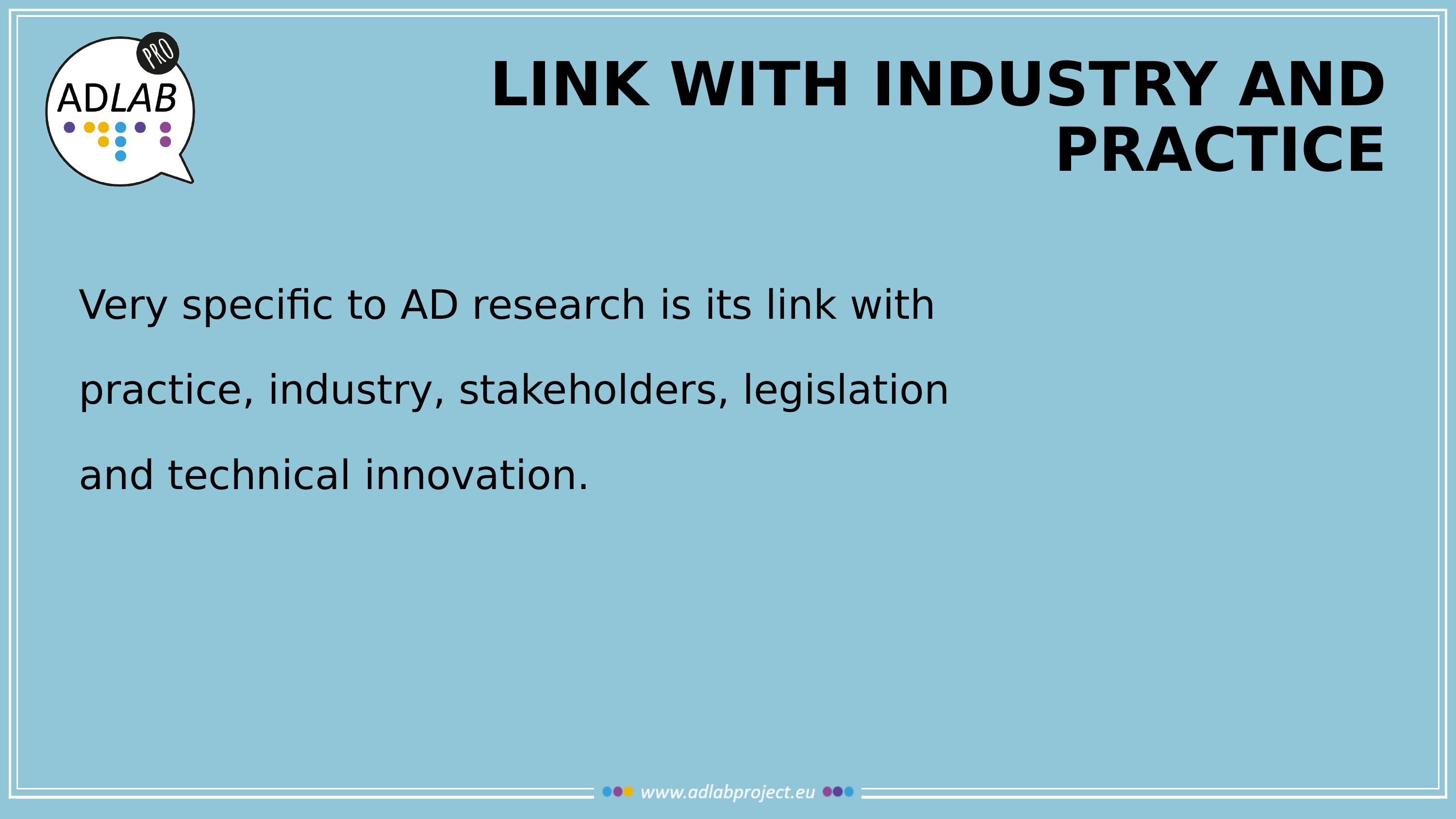

# LINK WITH INDUSTRY AND PRACTICE
Very specific to AD research is its link with
practice, industry, stakeholders, legislation
and technical innovation.